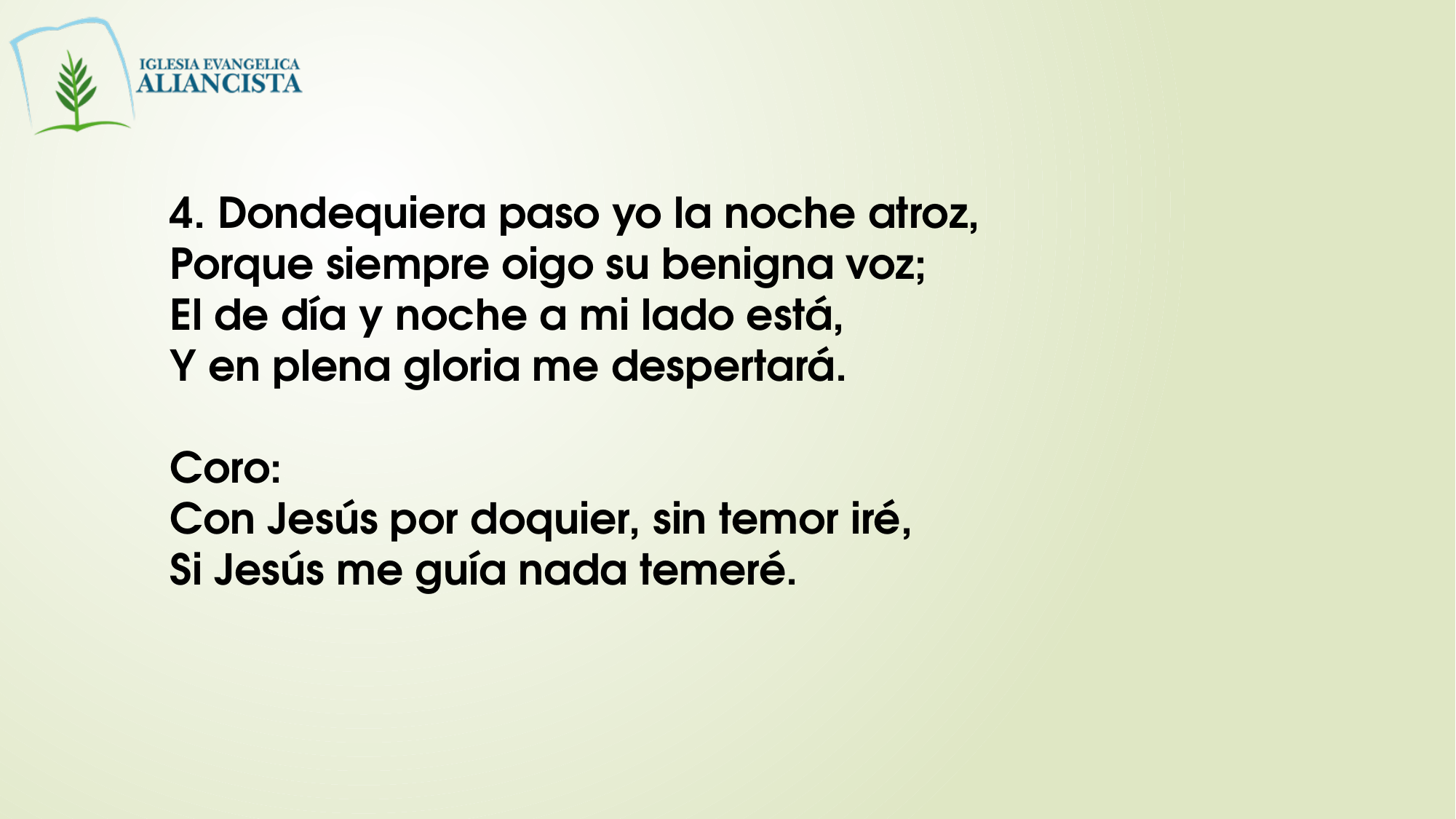

4. Dondequiera paso yo la noche atroz,
Porque siempre oigo su benigna voz;
El de día y noche a mi lado está,
Y en plena gloria me despertará.

Coro:
Con Jesús por doquier, sin temor iré,
Si Jesús me guía nada temeré.